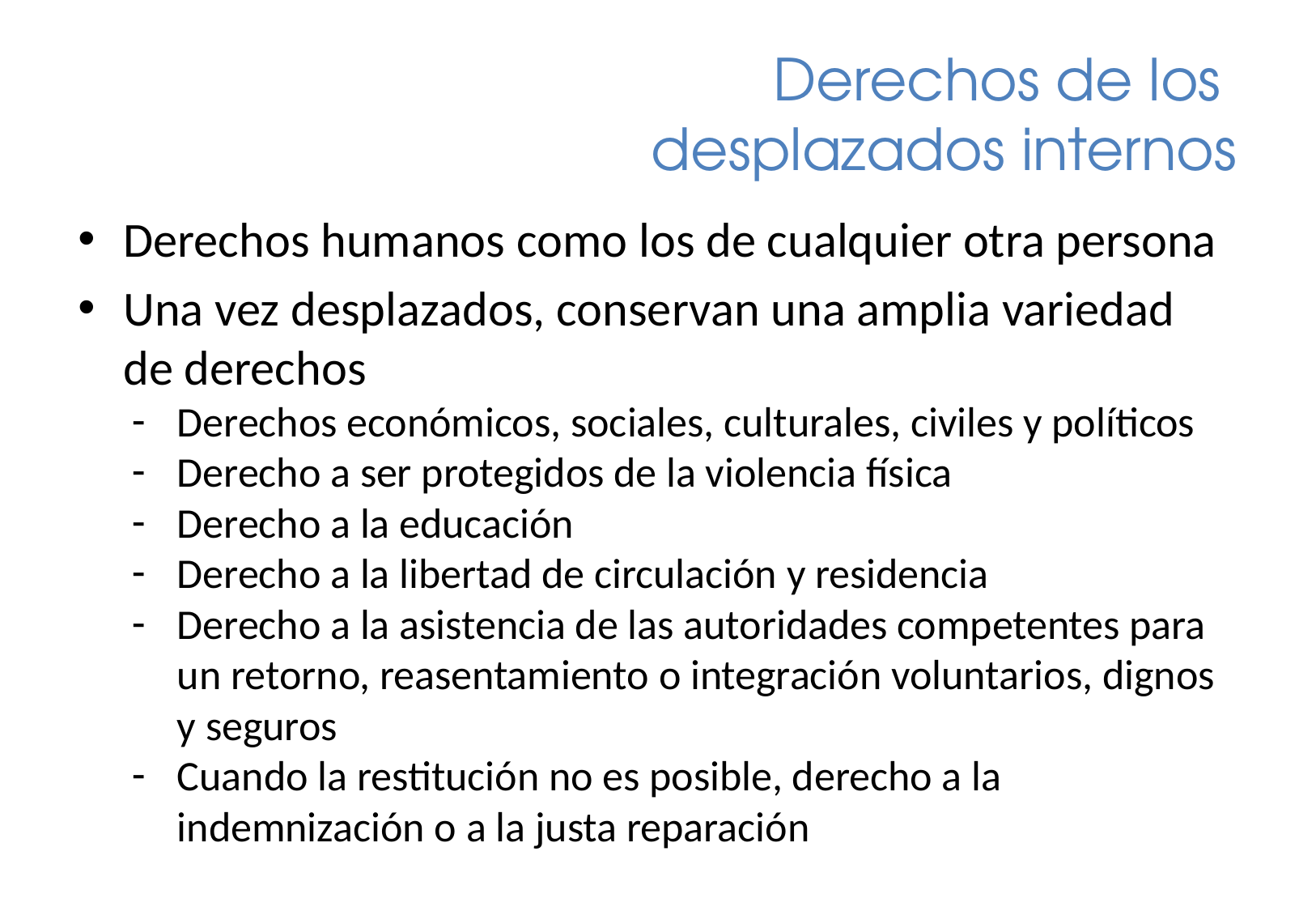

# Derechos de los desplazados internos
Derechos humanos como los de cualquier otra persona
Una vez desplazados, conservan una amplia variedad
de derechos
Derechos económicos, sociales, culturales, civiles y políticos
Derecho a ser protegidos de la violencia física
Derecho a la educación
Derecho a la libertad de circulación y residencia
Derecho a la asistencia de las autoridades competentes para un retorno, reasentamiento o integración voluntarios, dignos y seguros
Cuando la restitución no es posible, derecho a la indemnización o a la justa reparación